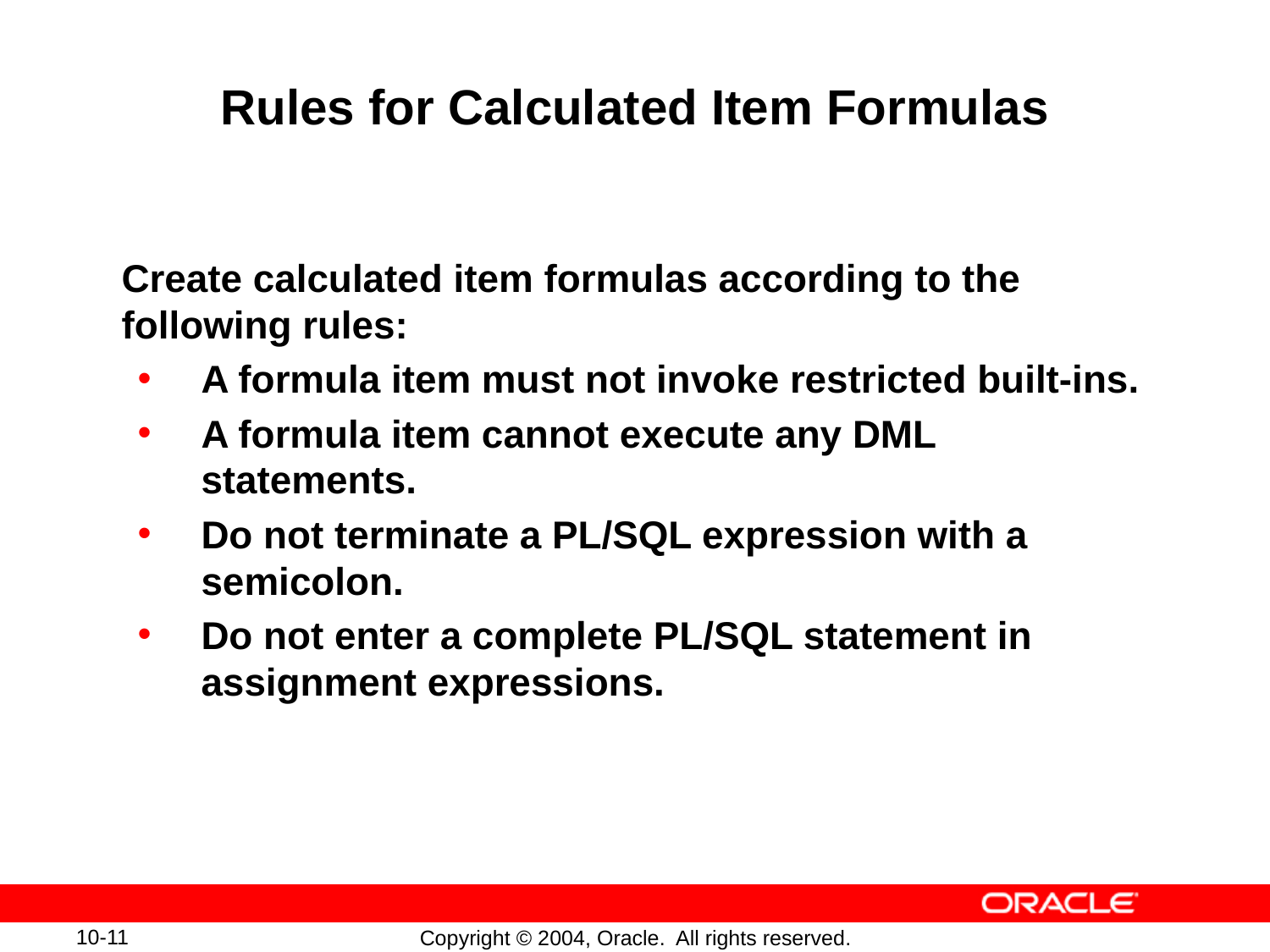

# Rules for Calculated Item Formulas
Create calculated item formulas according to the following rules:
A formula item must not invoke restricted built-ins.
A formula item cannot execute any DML statements.
Do not terminate a PL/SQL expression with a semicolon.
Do not enter a complete PL/SQL statement in assignment expressions.